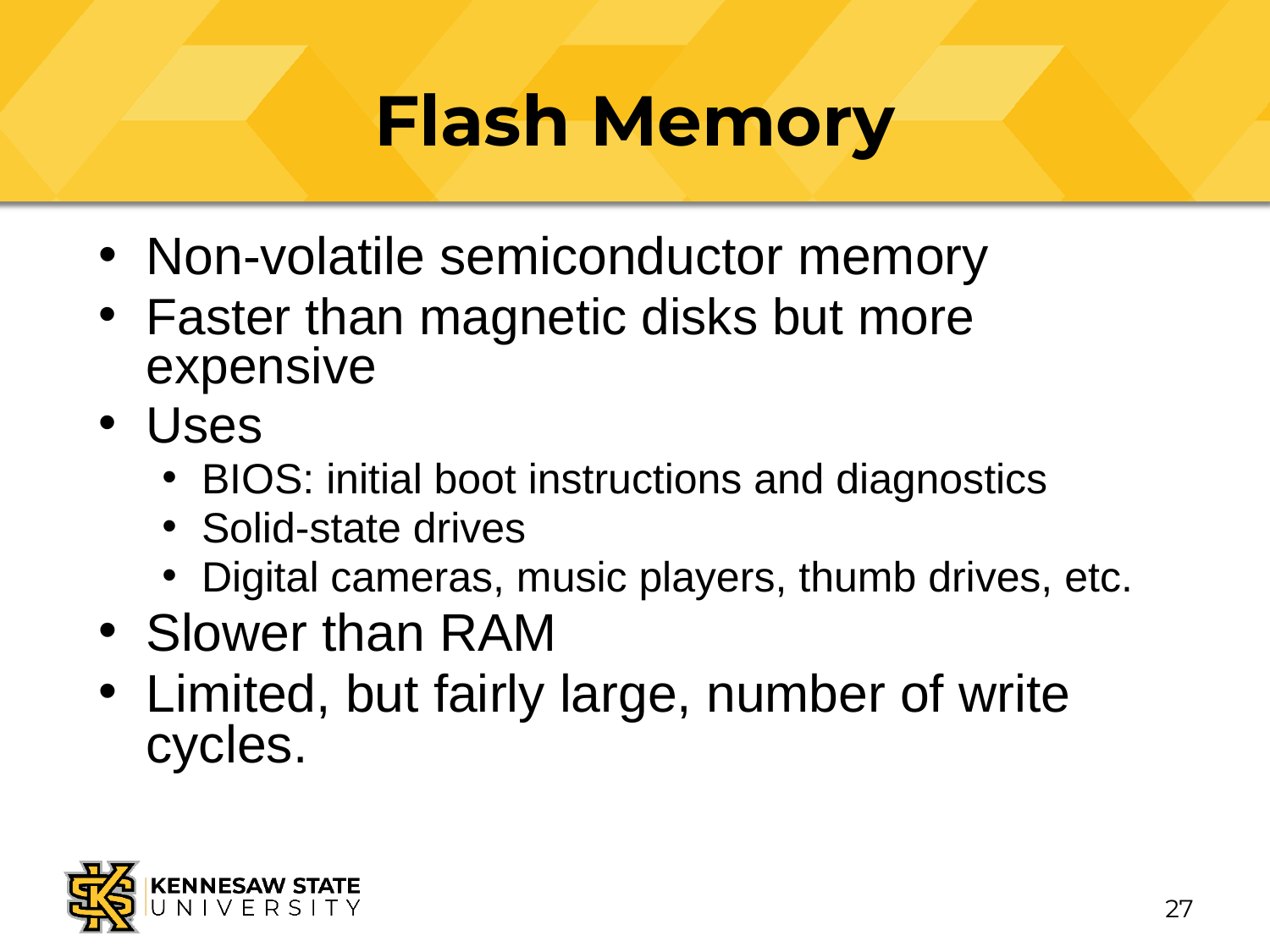

# Flash Memory
Non-volatile semiconductor memory
Faster than magnetic disks but more expensive
Uses
BIOS: initial boot instructions and diagnostics
Solid-state drives
Digital cameras, music players, thumb drives, etc.
Slower than RAM
Limited, but fairly large, number of write cycles.

27